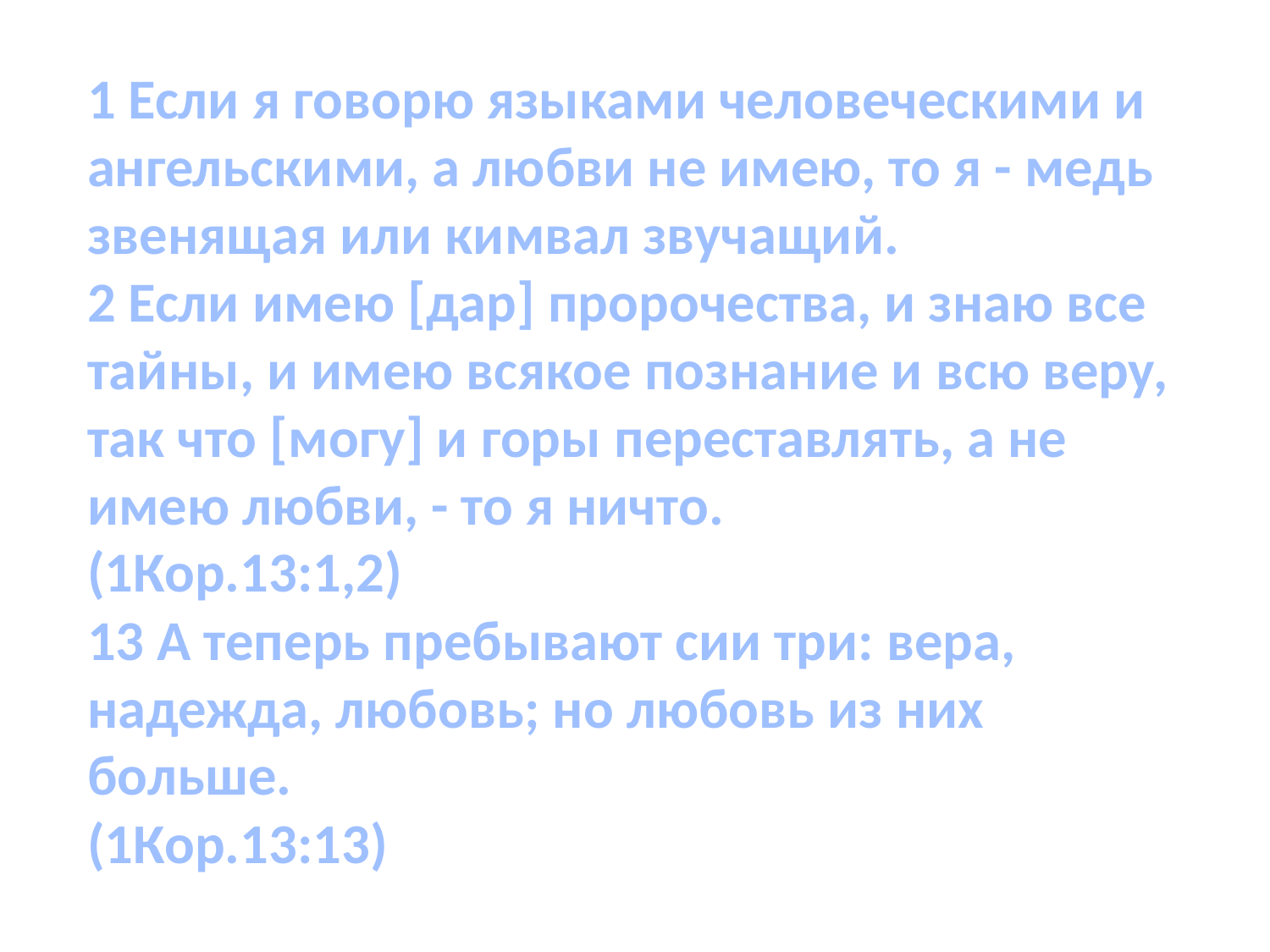

1 Если я говорю языками человеческими и ангельскими, а любви не имею, то я - медь звенящая или кимвал звучащий.
2 Если имею [дар] пророчества, и знаю все тайны, и имею всякое познание и всю веру, так что [могу] и горы переставлять, а не имею любви, - то я ничто.
(1Кор.13:1,2)
13 А теперь пребывают сии три: вера, надежда, любовь; но любовь из них больше.
(1Кор.13:13)